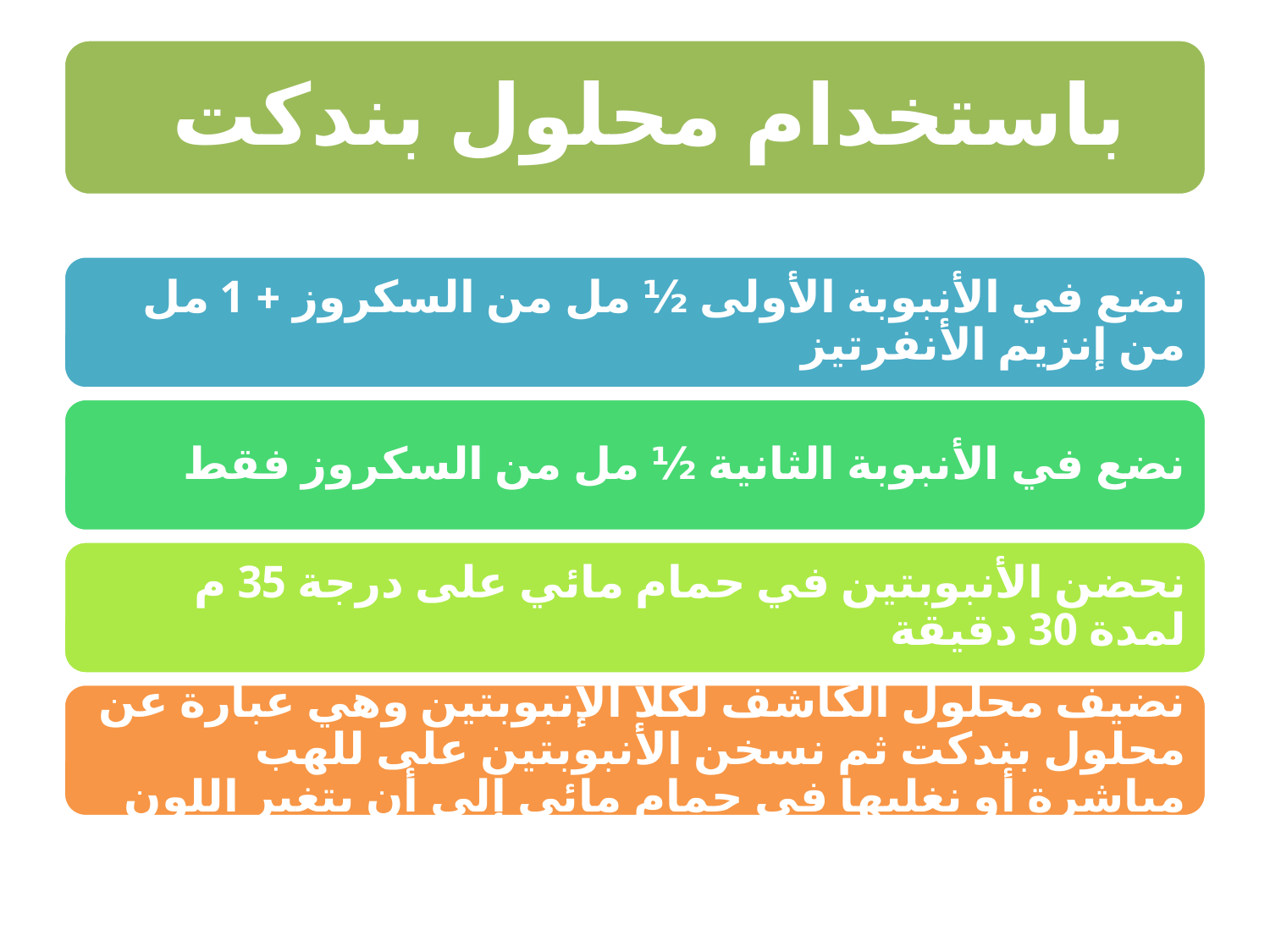

باستخدام محلول بندكت
نضع في الأنبوبة الأولى ½ مل من السكروز + 1 مل من إنزيم الأنفرتيز
نضع في الأنبوبة الثانية ½ مل من السكروز فقط
نحضن الأنبوبتين في حمام مائي على درجة 35 م لمدة 30 دقيقة
نضيف محلول الكاشف لكلا الإنبوبتين وهي عبارة عن محلول بندكت ثم نسخن الأنبوبتين على للهب مباشرة أو نغليها في حمام مائي إلى أن يتغير اللون